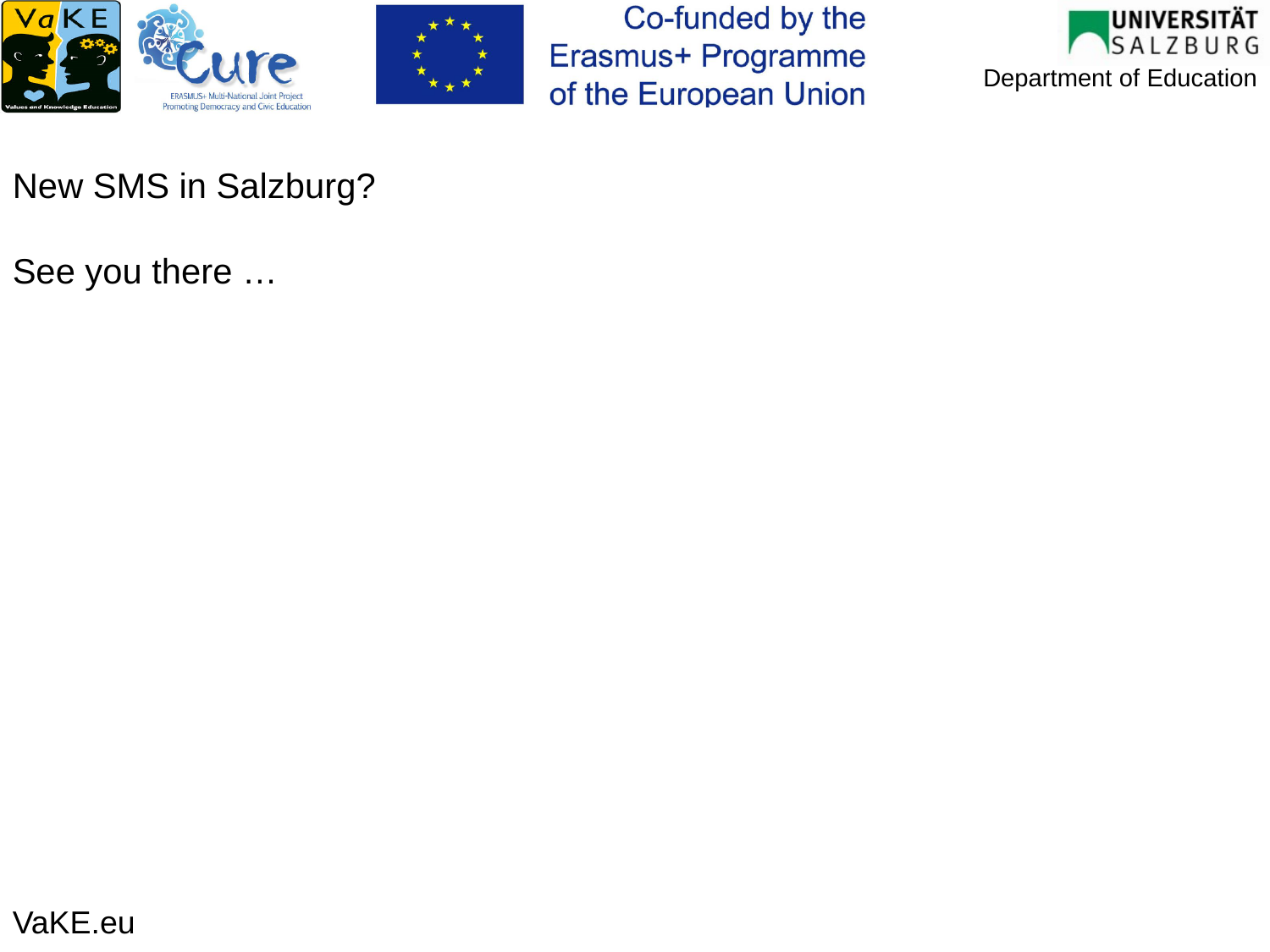

New SMS in Salzburg?

See you there …